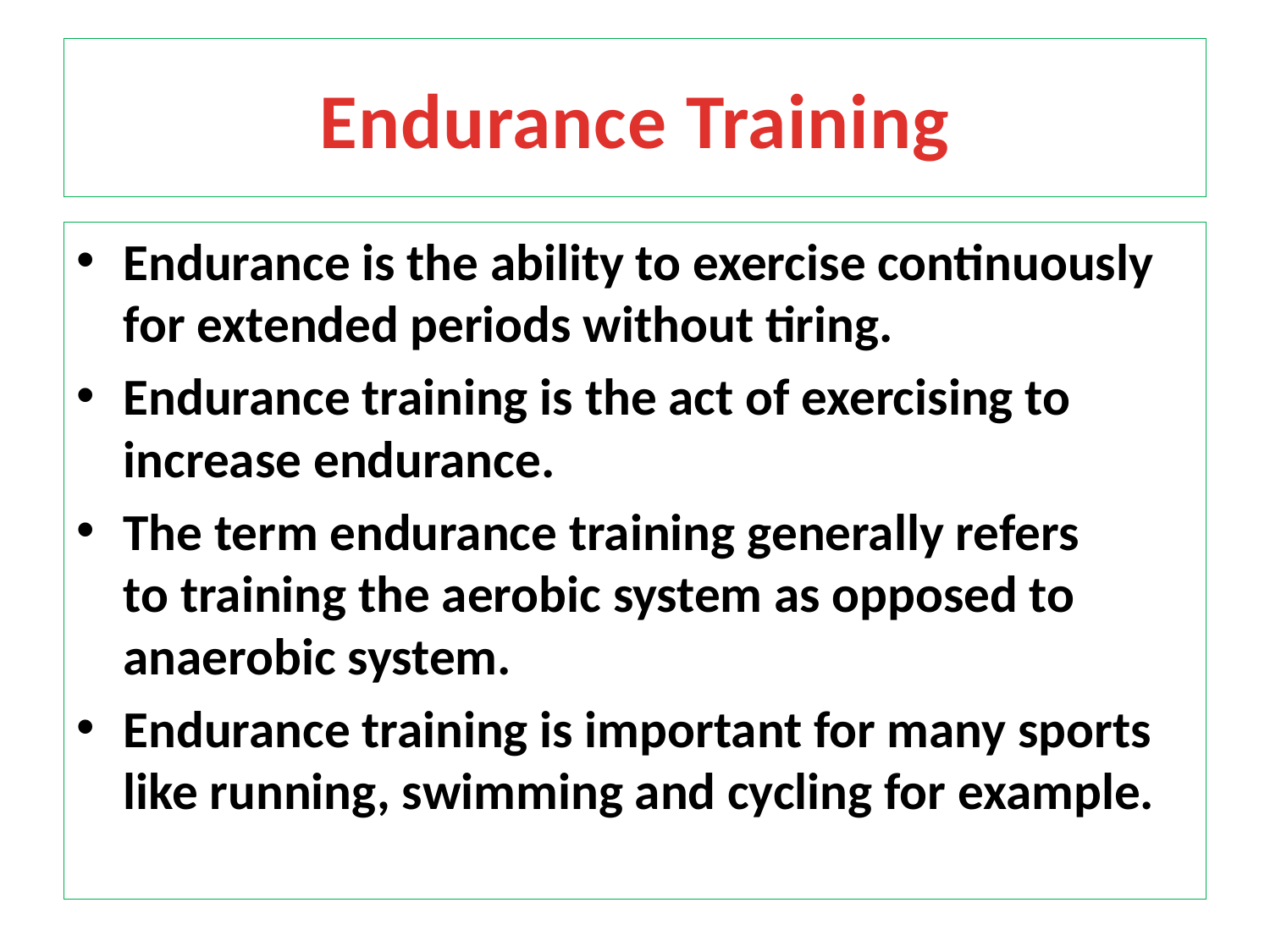

# Endurance Training
Endurance is the ability to exercise continuously for extended periods without tiring.
Endurance training is the act of exercising to increase endurance.
The term endurance training generally refers to training the aerobic system as opposed to anaerobic system.
Endurance training is important for many sports like running, swimming and cycling for example.